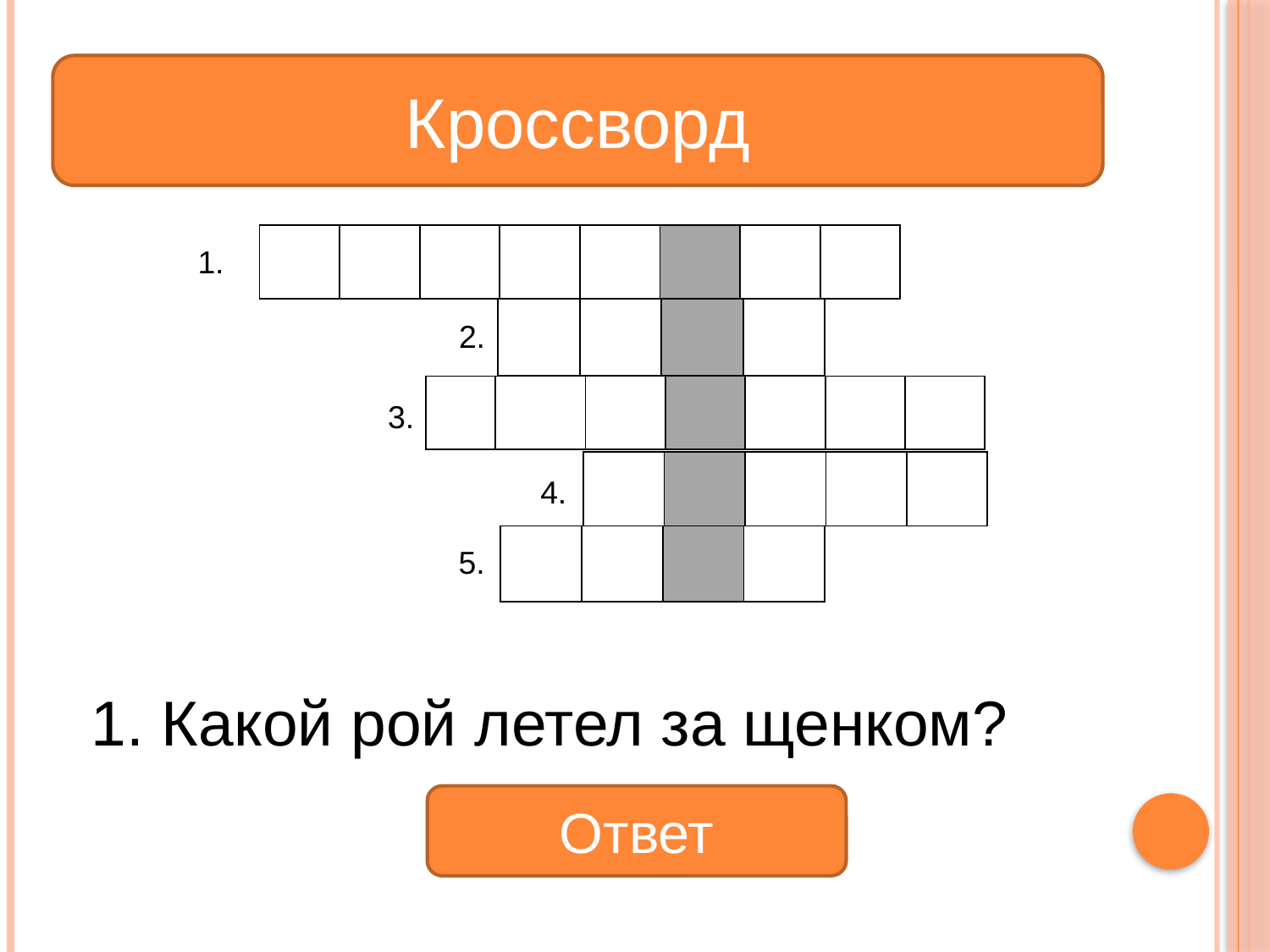

#
Кроссворд
|  |  |  |  |  |  |  |  |
| --- | --- | --- | --- | --- | --- | --- | --- |
1.
|  |  |  |  |
| --- | --- | --- | --- |
2.
|  |  |  |  |  |  |  |
| --- | --- | --- | --- | --- | --- | --- |
3.
|  |  |  |  |  |
| --- | --- | --- | --- | --- |
4.
|  |  |  |  |
| --- | --- | --- | --- |
5.
1. Какой рой летел за щенком?
Ответ